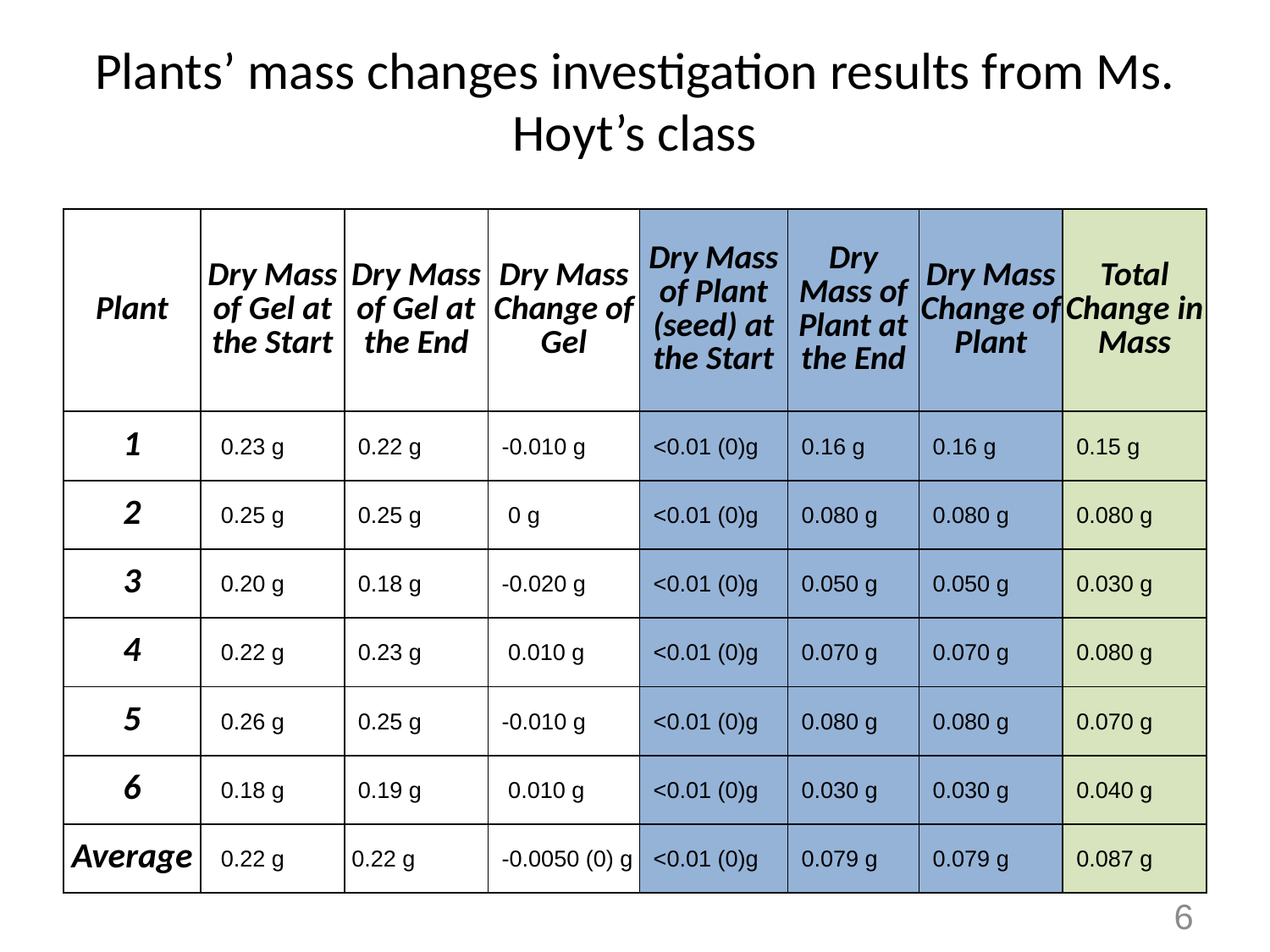

# Plants’ mass changes investigation results from Ms. Hoyt’s class
| Plant | Dry Mass of Gel at the Start | Dry Mass of Gel at the End | Dry Mass Change of Gel | Dry Mass of Plant (seed) at the Start | Dry Mass of Plant at the End | Dry Mass Change of Plant | Total Change in Mass |
| --- | --- | --- | --- | --- | --- | --- | --- |
| 1 | 0.23 g | 0.22 g | -0.010 g | <0.01 (0)g | 0.16 g | 0.16 g | 0.15 g |
| 2 | 0.25 g | 0.25 g | 0 g | <0.01 (0)g | 0.080 g | 0.080 g | 0.080 g |
| 3 | 0.20 g | 0.18 g | -0.020 g | <0.01 (0)g | 0.050 g | 0.050 g | 0.030 g |
| 4 | 0.22 g | 0.23 g | 0.010 g | <0.01 (0)g | 0.070 g | 0.070 g | 0.080 g |
| 5 | 0.26 g | 0.25 g | -0.010 g | <0.01 (0)g | 0.080 g | 0.080 g | 0.070 g |
| 6 | 0.18 g | 0.19 g | 0.010 g | <0.01 (0)g | 0.030 g | 0.030 g | 0.040 g |
| Average | 0.22 g | 0.22 g | -0.0050 (0) g | <0.01 (0)g | 0.079 g | 0.079 g | 0.087 g |
6